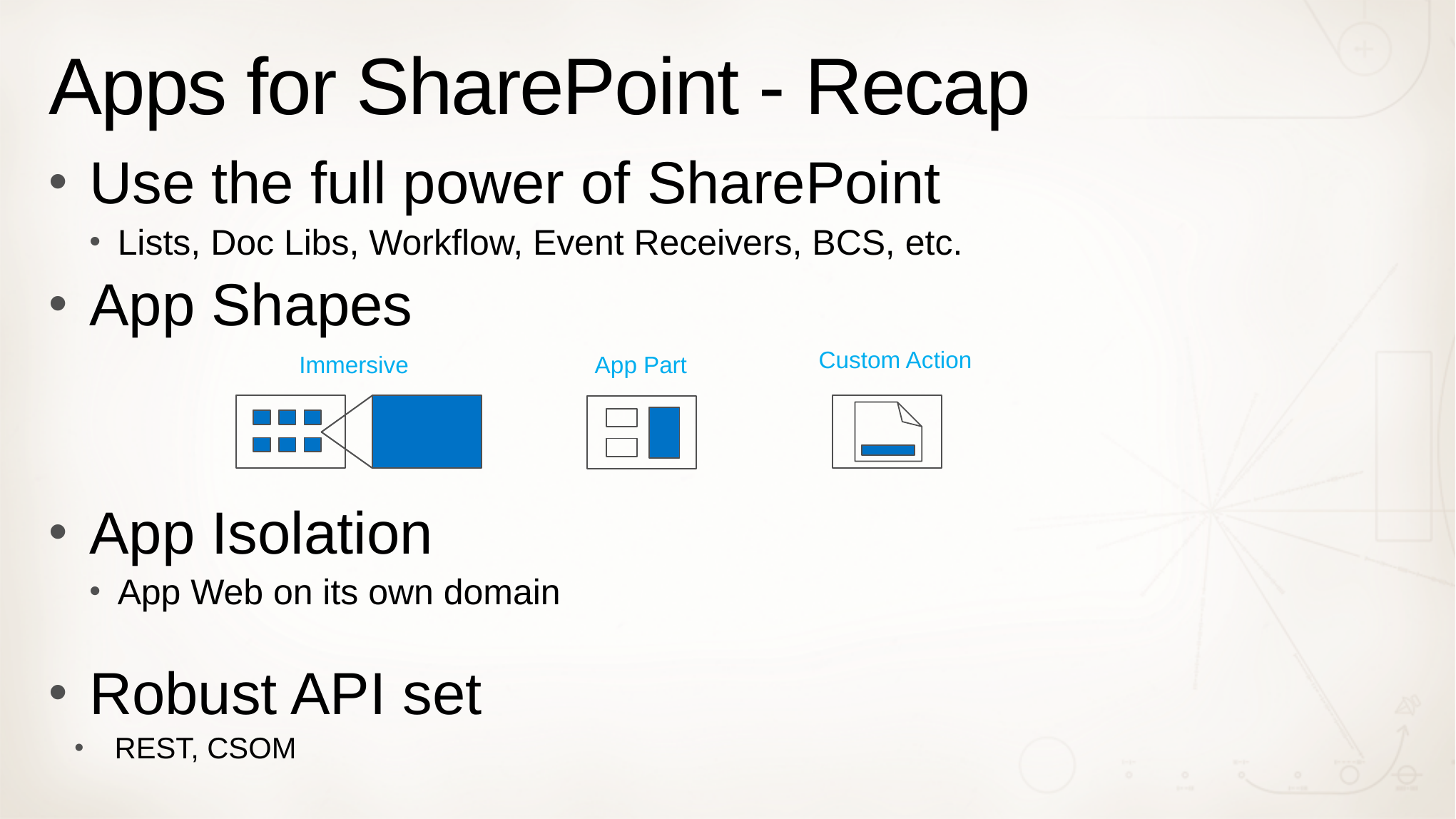

# Apps for SharePoint - Recap
Use the full power of SharePoint
Lists, Doc Libs, Workflow, Event Receivers, BCS, etc.
App Shapes

App Isolation
App Web on its own domain

Robust API set
REST, CSOM

Custom Action

Immersive

App Part